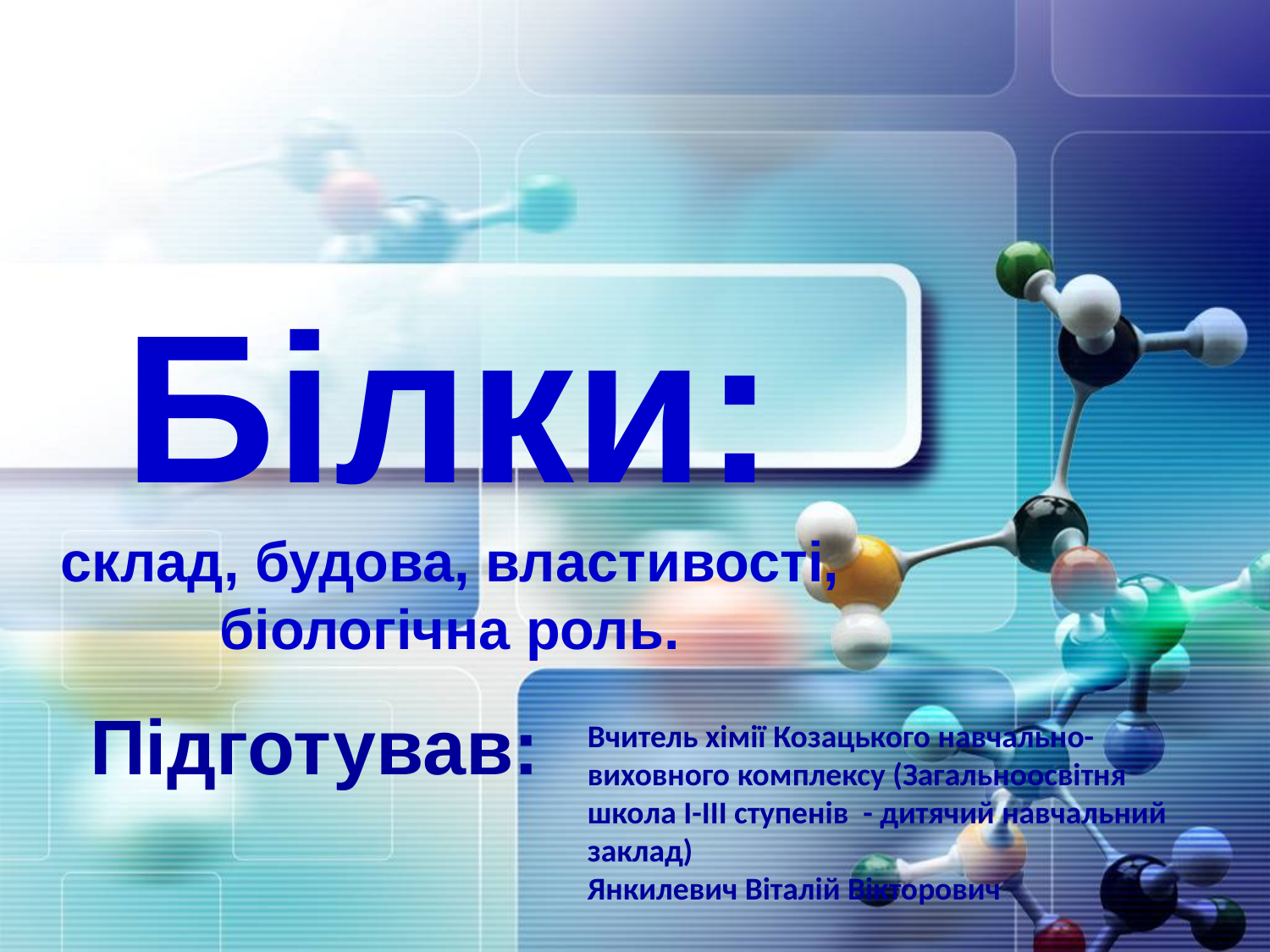

# Білки: склад, будова, властивості, біологічна роль.
Підготував:
Вчитель хімії Козацького навчально-виховного комплексу (Загальноосвітня школа І-ІІІ ступенів  - дитячий навчальний заклад)
Янкилевич Віталій Вікторович